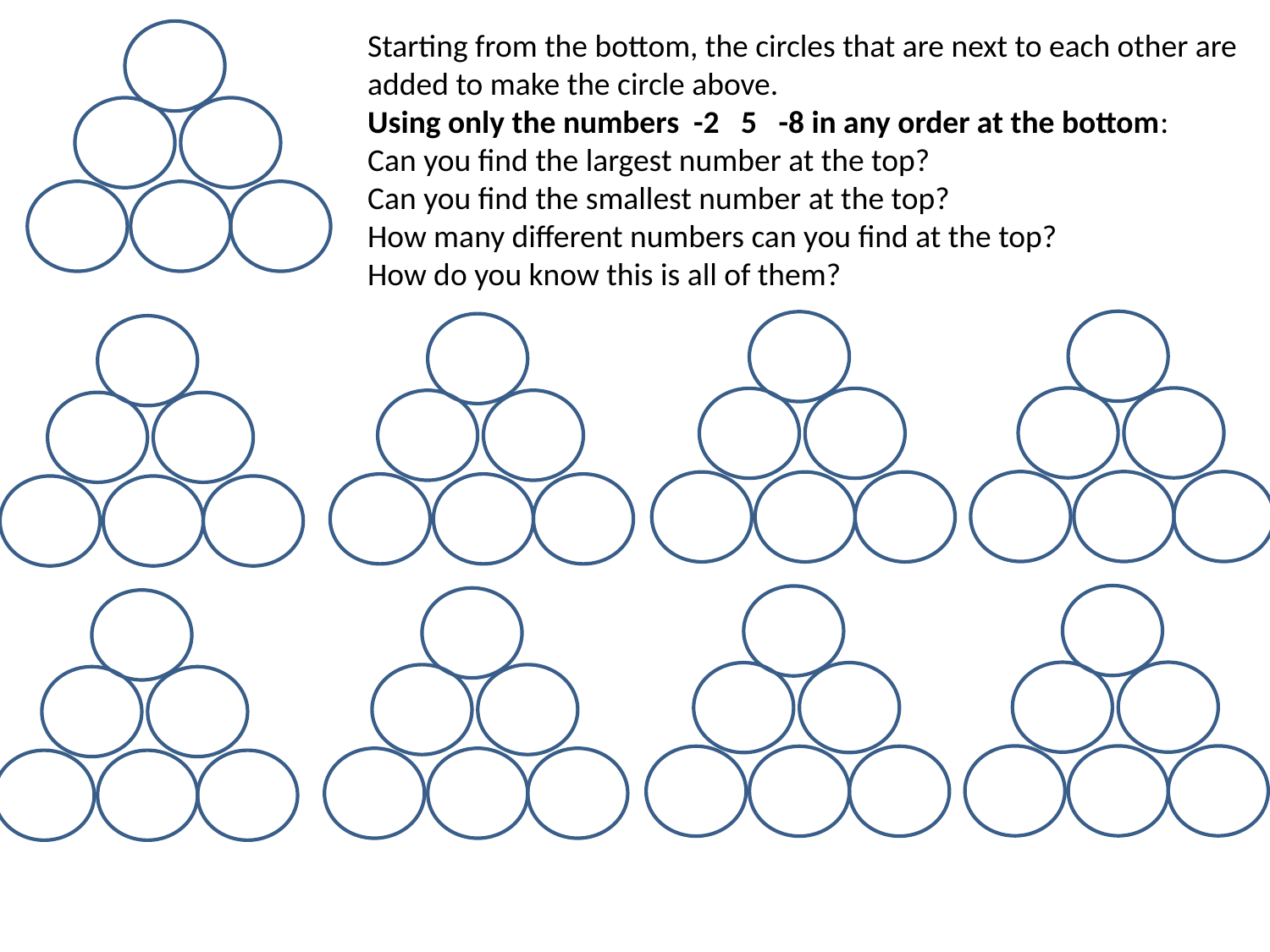

Starting from the bottom, the circles that are next to each other are added to make the circle above.
Using only the numbers  -2   5   -8 in any order at the bottom:
Can you find the largest number at the top?
Can you find the smallest number at the top?
How many different numbers can you find at the top?
How do you know this is all of them?